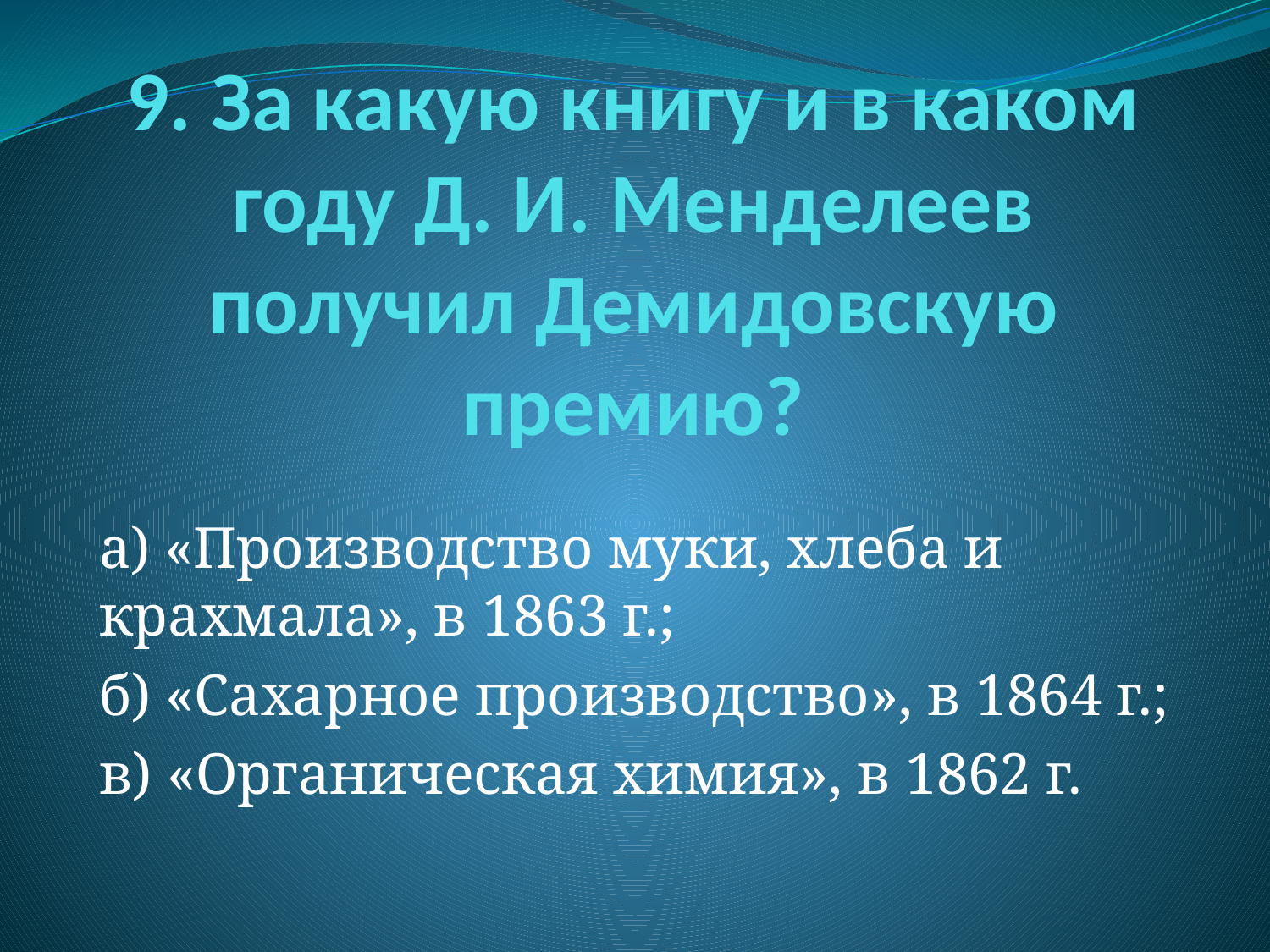

# 9. За какую книгу и в каком году Д. И. Менделеев получил Демидовскую премию?
а) «Производство муки, хлеба и крахмала», в 1863 г.;
б) «Сахарное производство», в 1864 г.;
в) «Органическая химия», в 1862 г.